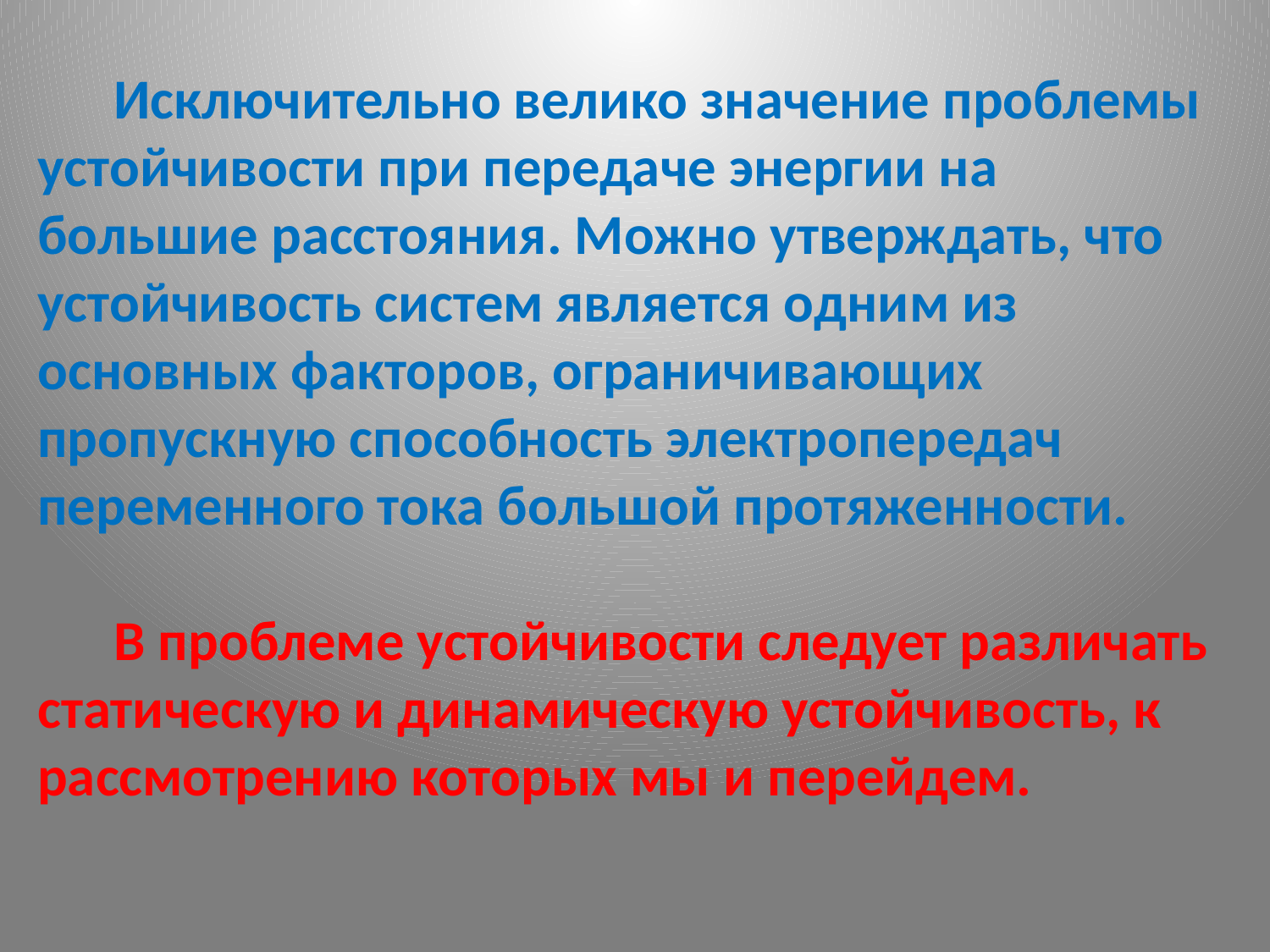

# Исключительно велико значение проблемы устойчивости при передаче энергии на большие расстояния. Можно утверждать, что устойчивость систем является одним из основных факторов, ограничивающих пропускную способность электропередач переменного тока большой протяженности. В проблеме устойчивости следует различать статическую и динамическую устойчивость, к рассмотрению которых мы и перейдем.